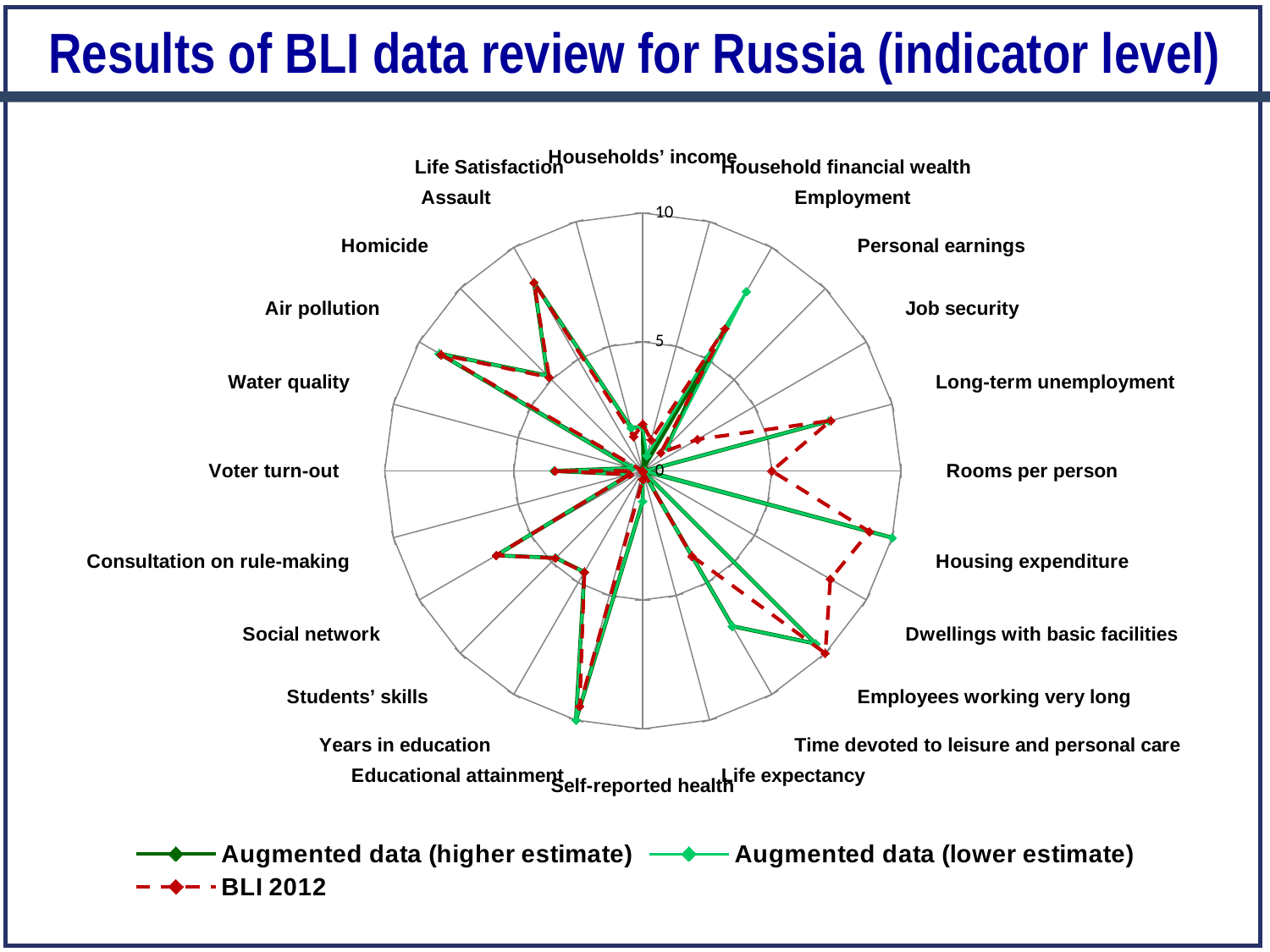

# Results of BLI data review for Russia (indicator level)

### Chart

| Category |  |  |  |
|---|---|---|---|
| Households’ income | 1.7144534779330685 | 1.7144534779330685 | 1.8195256101753179 |
| Household financial wealth | 0.12000770798865869 | 0.6164069147666357 | 1.246921490499169 |
| Employment | 5.0606060606060606 | 8.030303030303028 | 6.363636363636363 |
| Personal earnings | 1.3288354988027147 | 1.3288354988027147 | 0.9885300694928704 |
| Job security    | None | None | 2.449078564500485 |
| Long-term unemployment | 7.461461794019933 | 7.461461794019933 | 7.541528239202657 |
| Rooms per person | 0.08955676988463833 | 0.08955676988463833 | 4.999999999999999 |
| Housing expenditure | 10.0 | 10.0 | 9.09090909090909 |
| Dwellings with basic facilities | 0.0 | 0.0 | 8.39285714285714 |
| Employees working very long | 9.469997665187952 | 9.469997665187952 | 10.0 |
| Time devoted to leisure and personal care | 6.952380952380955 | 6.952380952380955 | 3.8095238095238084 |
| Life expectancy | 0.0 | 0.0 | 0.0426742532005706 |
| Self-reported health | 1.1833333333333333 | 1.1833333333333333 | 0.3333333333333336 |
| Educational attainment | 10.0 | 10.0 | 9.446254071661237 |
| Years in education | 4.528301886792456 | 4.528301886792456 | 4.528301886792456 |
| Students’ skills | 4.765258215962443 | 4.765258215962443 | 4.788732394366197 |
| Social network | 6.551724137931036 | 6.551724137931036 | 6.551724137931036 |
| Consultation on rule-making | 0.5263157894736842 | 0.5263157894736842 | 0.5263157894736842 |
| Voter turn-out | 3.4468085106382986 | 3.4468085106382986 | 3.404255319148937 |
| Water quality | 0.4347826086956526 | 0.4347826086956526 | 0.0 |
| Air pollution | 9.101806594322937 | 9.101806594322937 | 9.019607843137255 |
| Homicide | 5.2232142857142865 | 5.2232142857142865 | 5.133928571428572 |
| Assault | 8.42812823164426 | 8.42812823164426 | 8.42812823164426 |
| Life Satisfaction | 1.724137931034483 | 1.724137931034483 | 1.3793103448275845 |